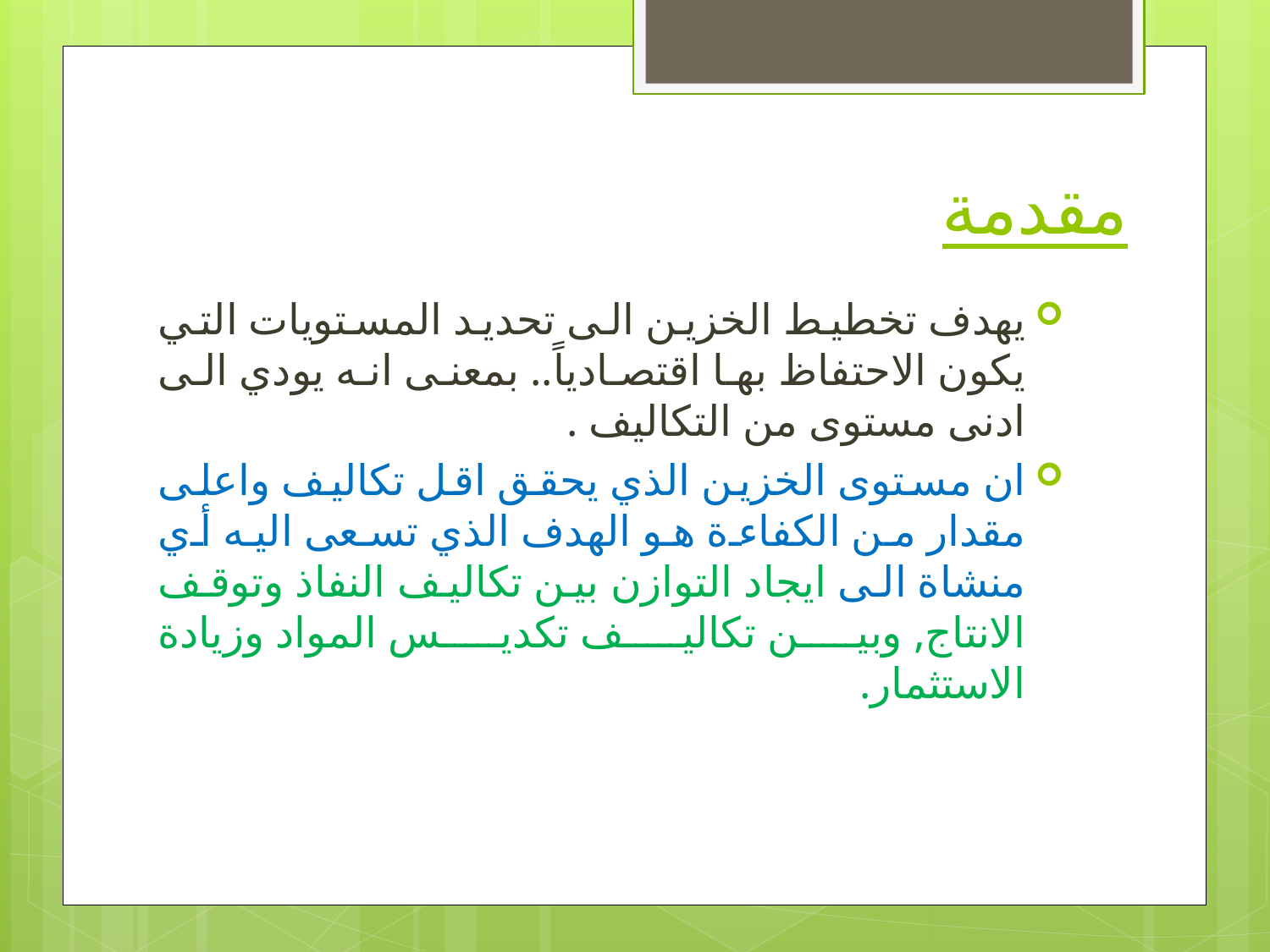

# مقدمة
يهدف تخطيط الخزين الى تحديد المستويات التي يكون الاحتفاظ بها اقتصادياً.. بمعنى انه يودي الى ادنى مستوى من التكاليف .
ان مستوى الخزين الذي يحقق اقل تكاليف واعلى مقدار من الكفاءة هو الهدف الذي تسعى اليه أي منشاة الى ايجاد التوازن بين تكاليف النفاذ وتوقف الانتاج, وبين تكاليف تكديس المواد وزيادة الاستثمار.